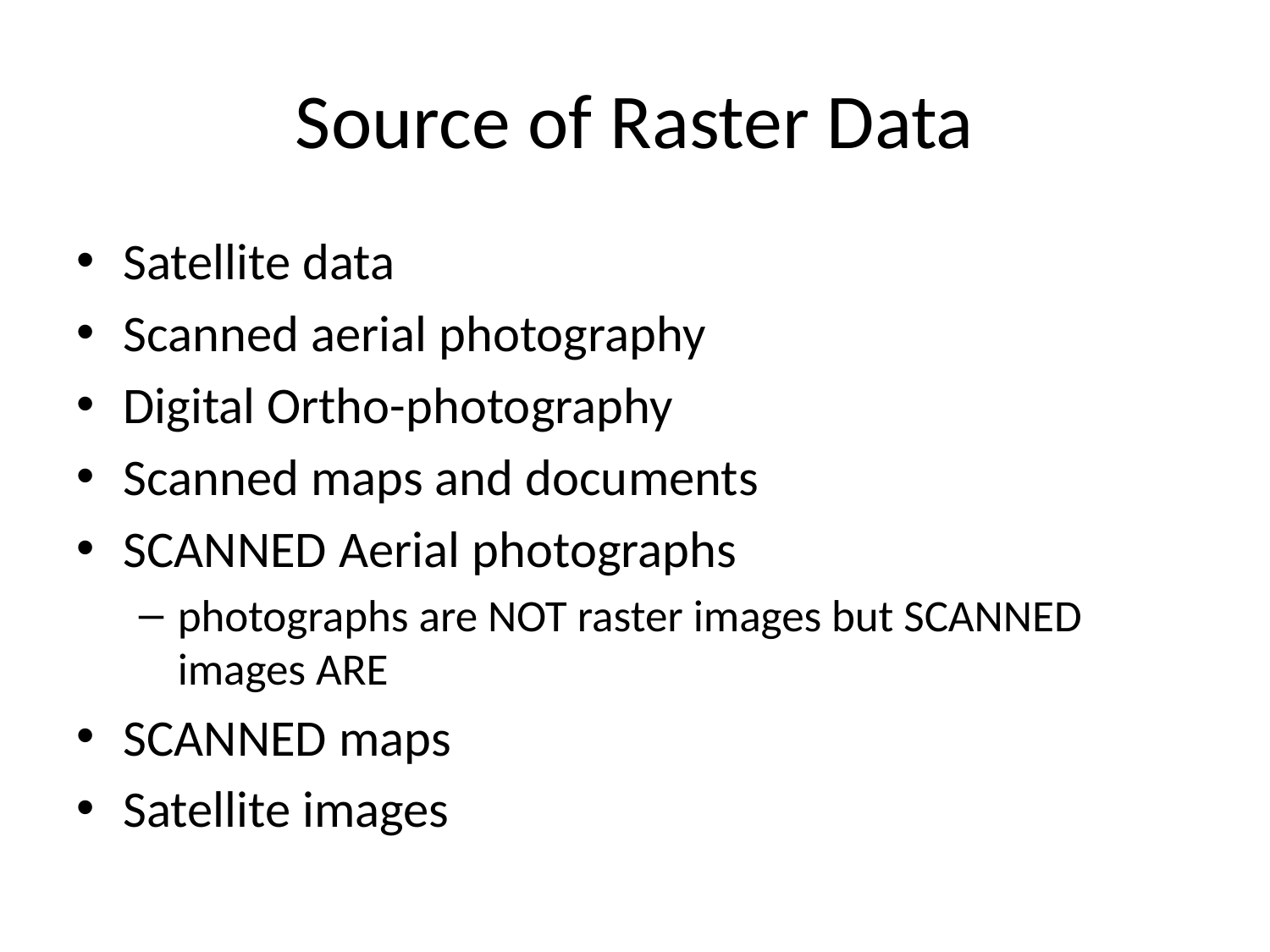

# Source of Raster Data
Satellite data
Scanned aerial photography
Digital Ortho-photography
Scanned maps and documents
SCANNED Aerial photographs
photographs are NOT raster images but SCANNED images ARE
SCANNED maps
Satellite images